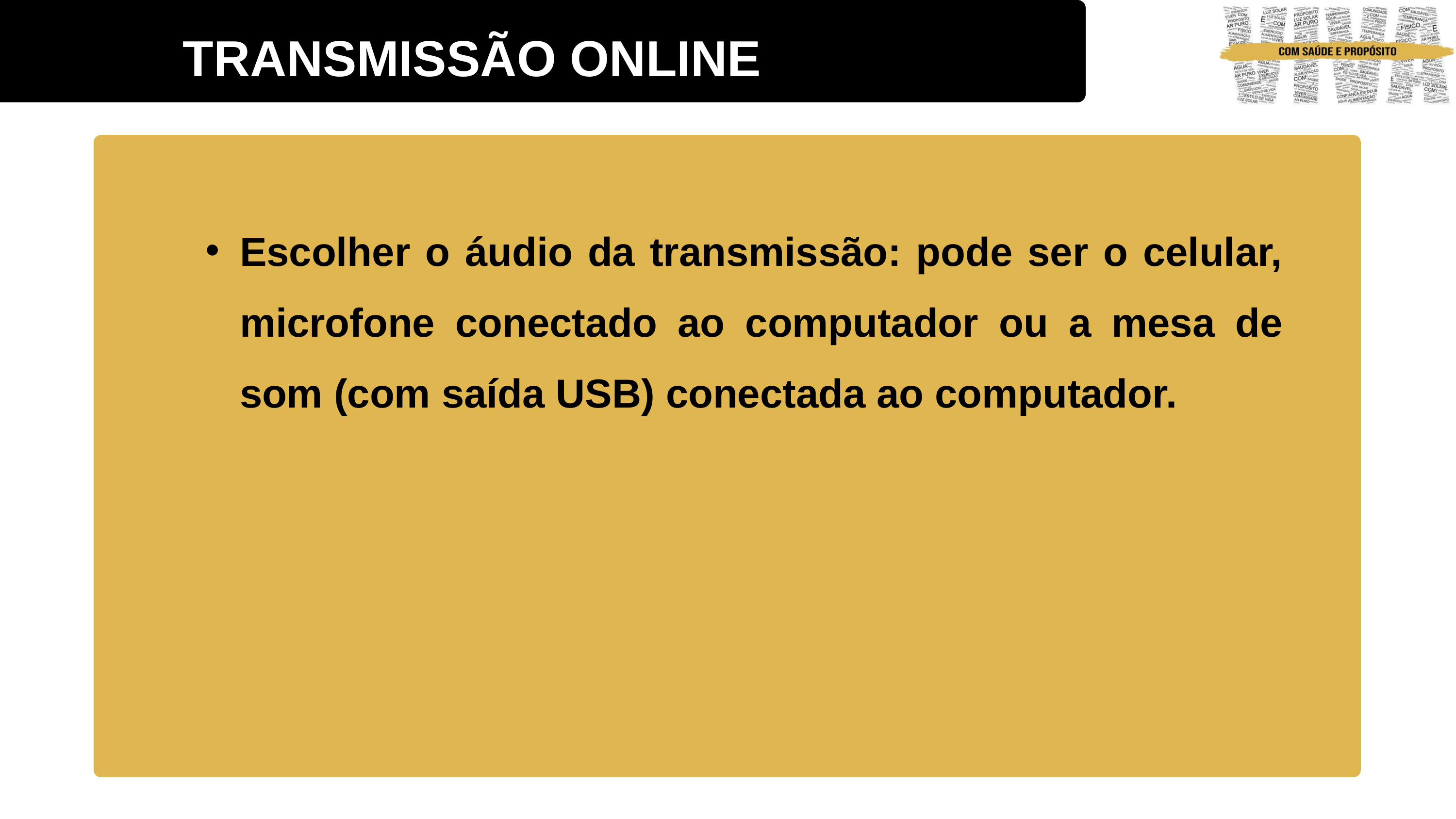

TRANSMISSÃO ONLINE

Escolher o áudio da transmissão: pode ser o celular, microfone conectado ao computador ou a mesa de som (com saída USB) conectada ao computador.